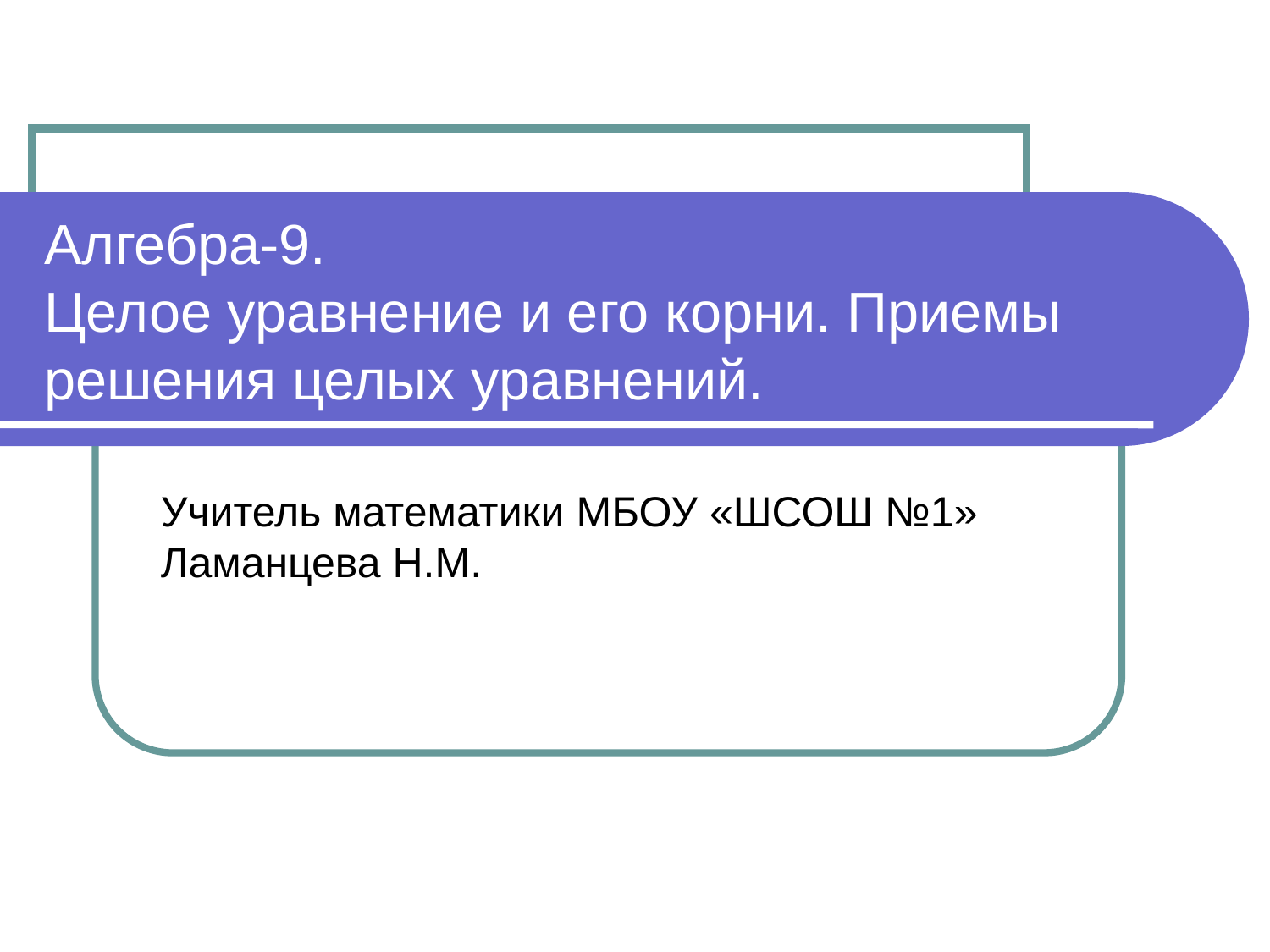

# Алгебра-9. Целое уравнение и его корни. Приемы решения целых уравнений.
Учитель математики МБОУ «ШСОШ №1» Ламанцева Н.М.